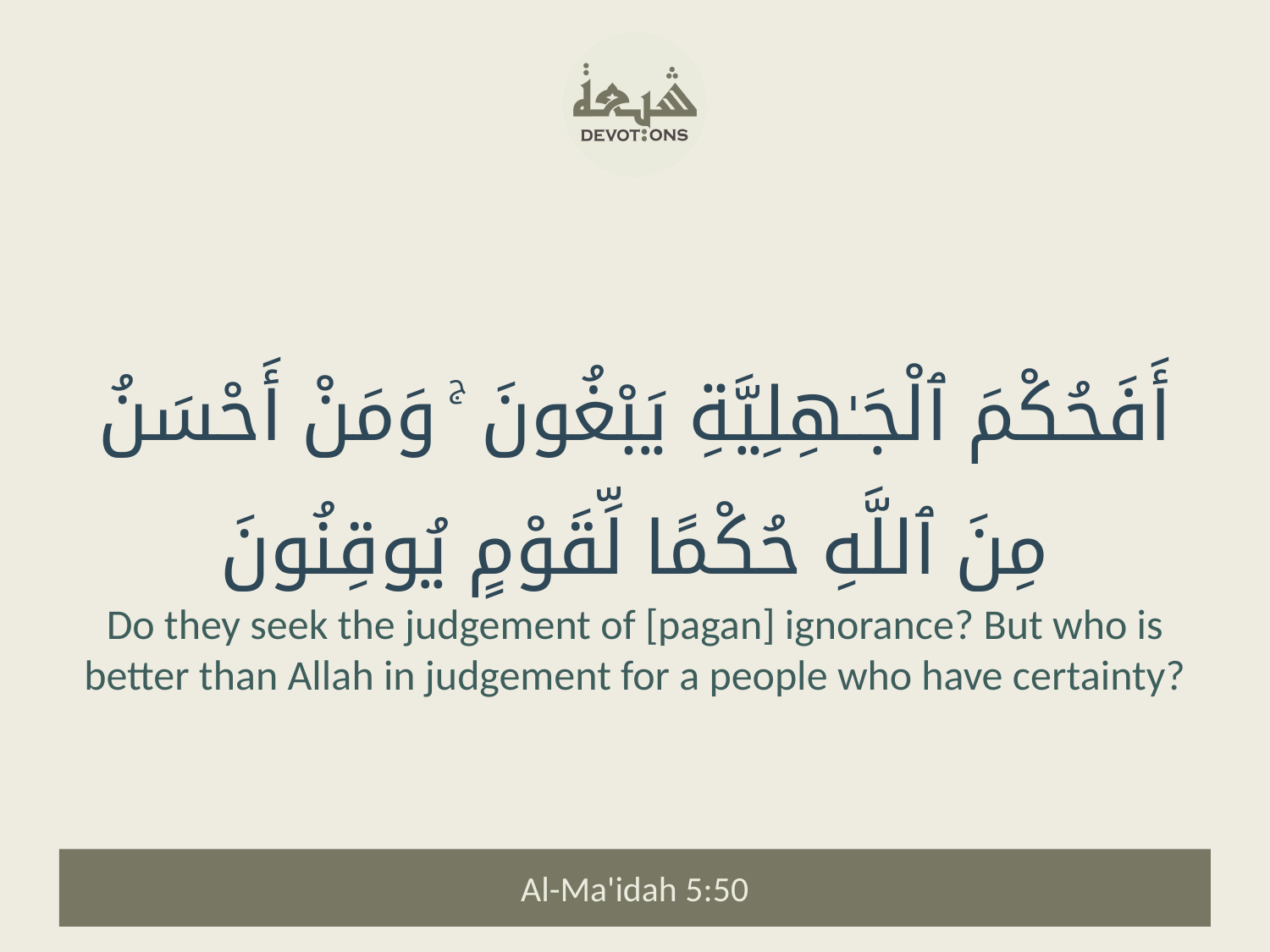

أَفَحُكْمَ ٱلْجَـٰهِلِيَّةِ يَبْغُونَ ۚ وَمَنْ أَحْسَنُ مِنَ ٱللَّهِ حُكْمًا لِّقَوْمٍ يُوقِنُونَ
Do they seek the judgement of [pagan] ignorance? But who is better than Allah in judgement for a people who have certainty?
Al-Ma'idah 5:50